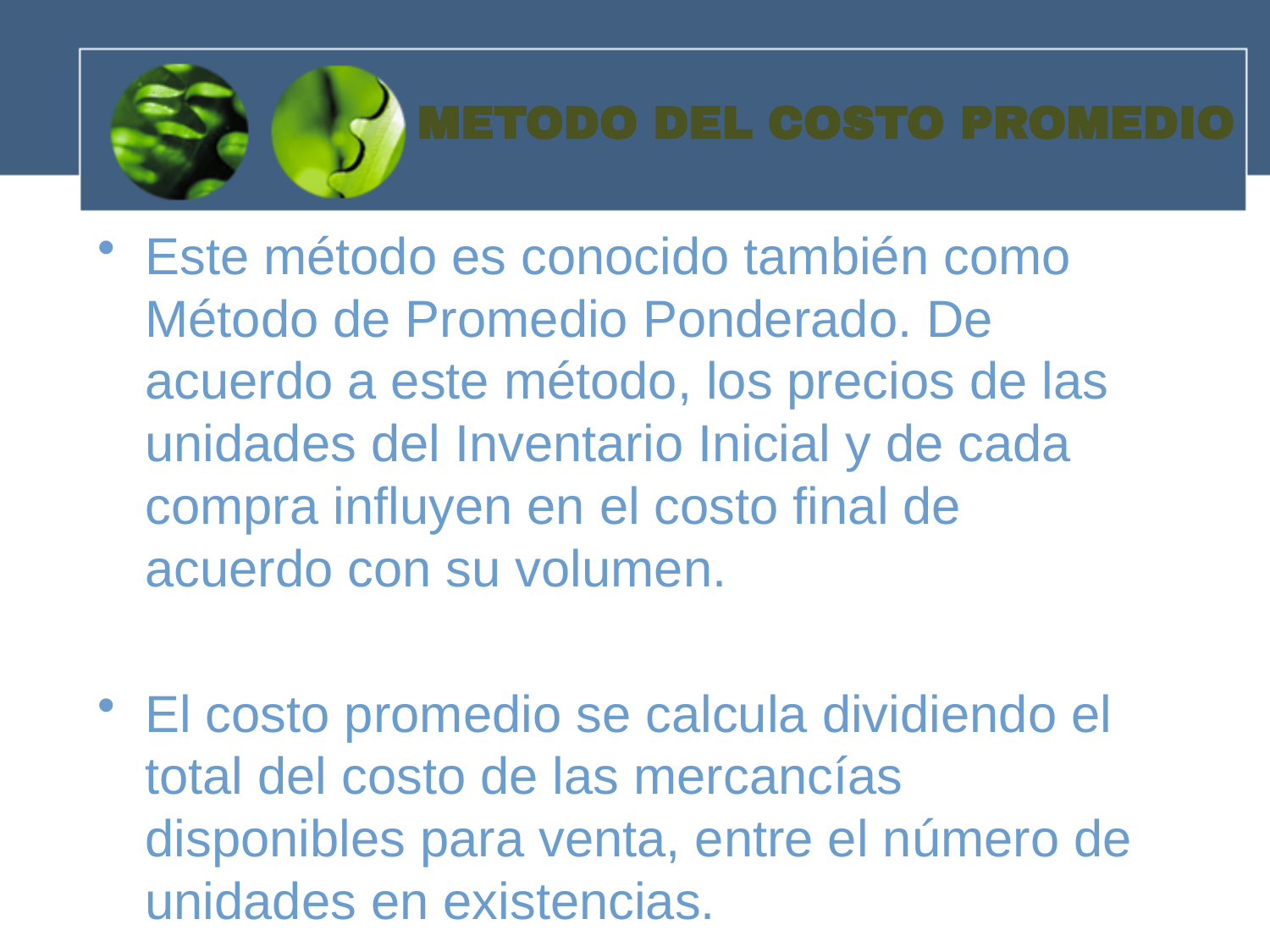

METODO DEL COSTO PROMEDIO
Este método es conocido también como Método de Promedio Ponderado. De acuerdo a este método, los precios de las unidades del Inventario Inicial y de cada compra influyen en el costo final de acuerdo con su volumen.

El costo promedio se calcula dividiendo el total del costo de las mercancías disponibles para venta, entre el número de unidades en existencias.